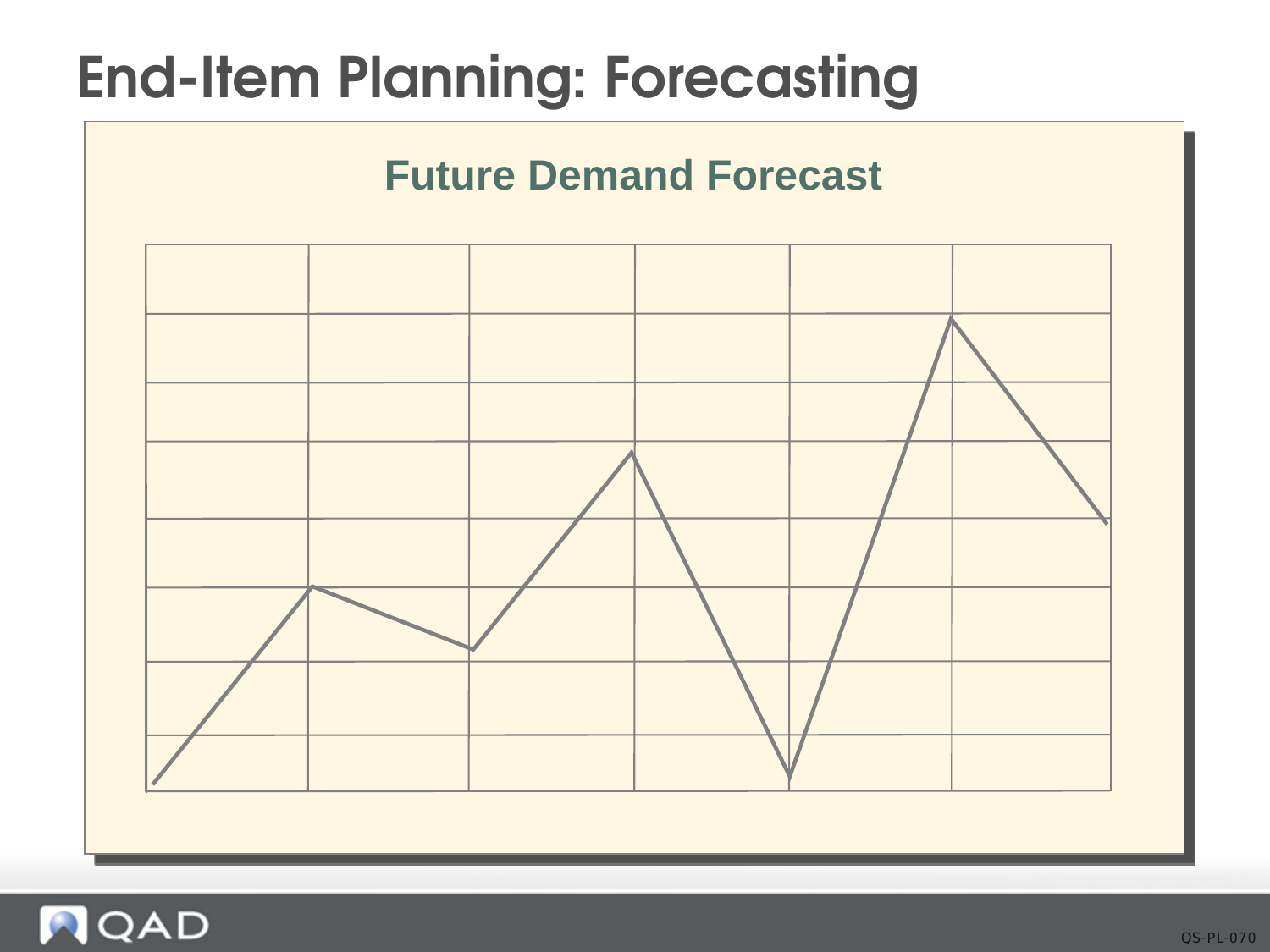

# End-Item Planning: Forecasting

Future Demand Forecast

QS-PL-070